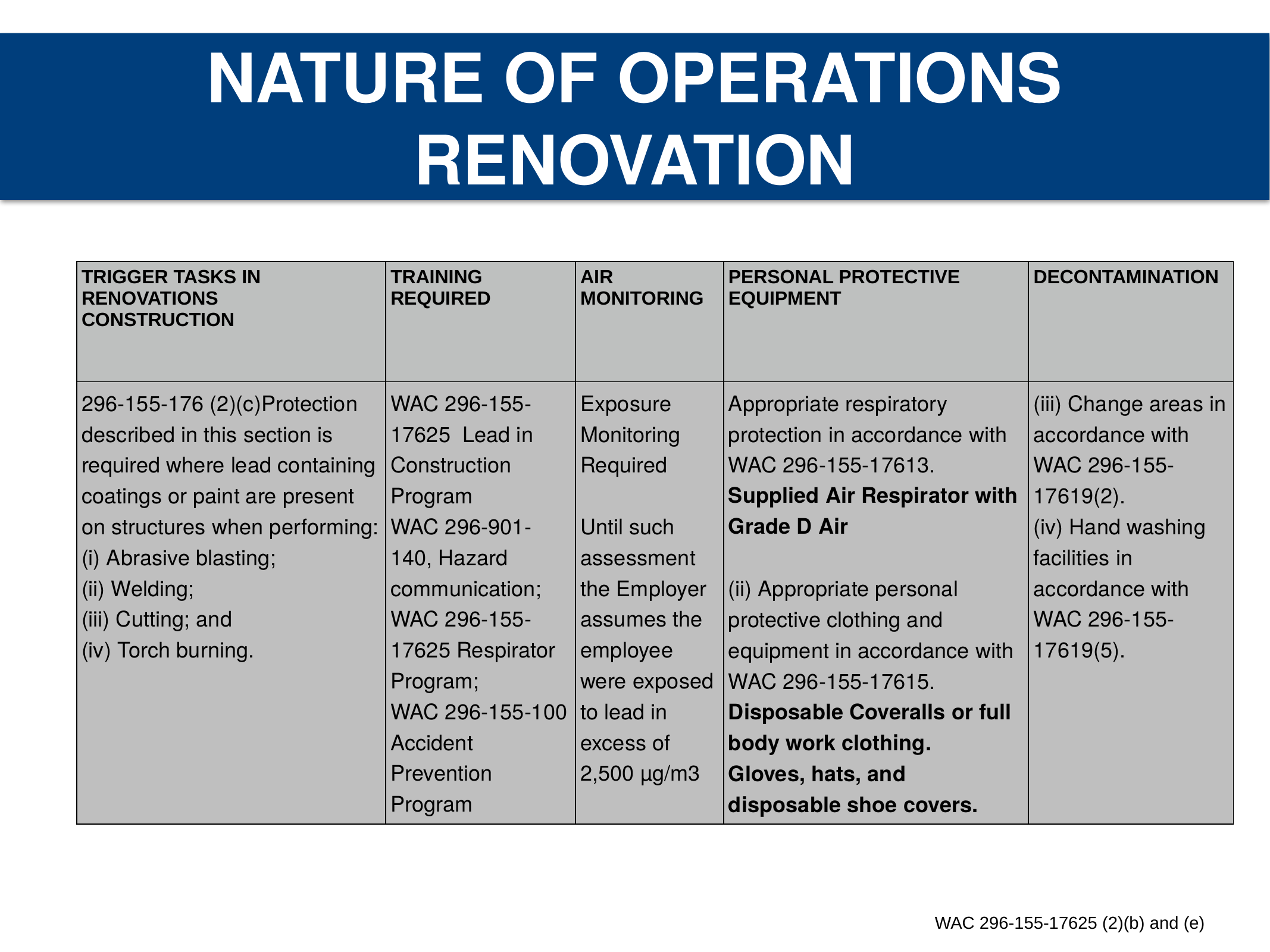

NATURE OF OPERATIONS
RENOVATION
| TRIGGER TASKS IN RENOVATIONS CONSTRUCTION | TRAINING REQUIRED | AIR MONITORING | PERSONAL PROTECTIVE EQUIPMENT | DECONTAMINATION |
| --- | --- | --- | --- | --- |
| 296-155-176 (2)(c) Protection described in this section is required where lead containing coatings or paint are present on structures when performing: (i) Abrasive blasting; (ii) Welding; (iii) Cutting; and (iv) Torch burning. | WAC 296-155-17625 Lead in Construction Program WAC 296-901-140, Hazard communication; WAC 296-155-17625 Respirator Program; WAC 296-155-100 Accident Prevention Program | Exposure Monitoring Required Until such assessment the Employer assumes the employee were exposed to lead in excess of 2,500 µg/m3 | Appropriate respiratory protection in accordance with WAC 296-155-17613. Supplied Air Respirator with Grade D Air (ii) Appropriate personal protective clothing and equipment in accordance with WAC 296-155-17615. Disposable Coveralls or full body work clothing. Gloves, hats, and disposable shoe covers. | (iii) Change areas in accordance with WAC 296-155-17619(2). (iv) Hand washing facilities in accordance with WAC 296-155-17619(5). |
WAC 296-155-17625 (2)(b) and (e)